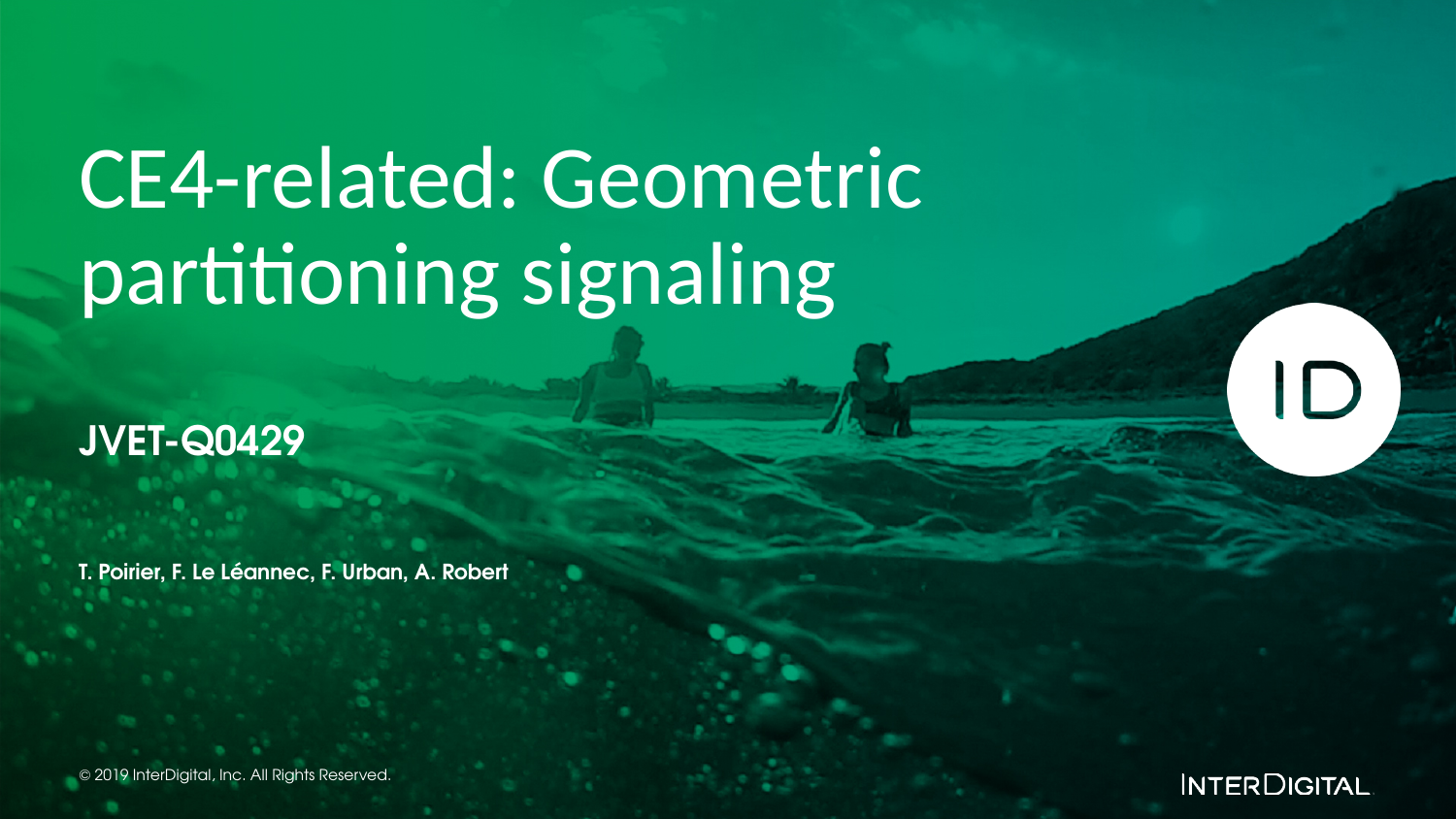

CE4-related: Geometric partitioning signaling

JVET-Q0429

T. Poirier, F. Le Léannec, F. Urban, A. Robert